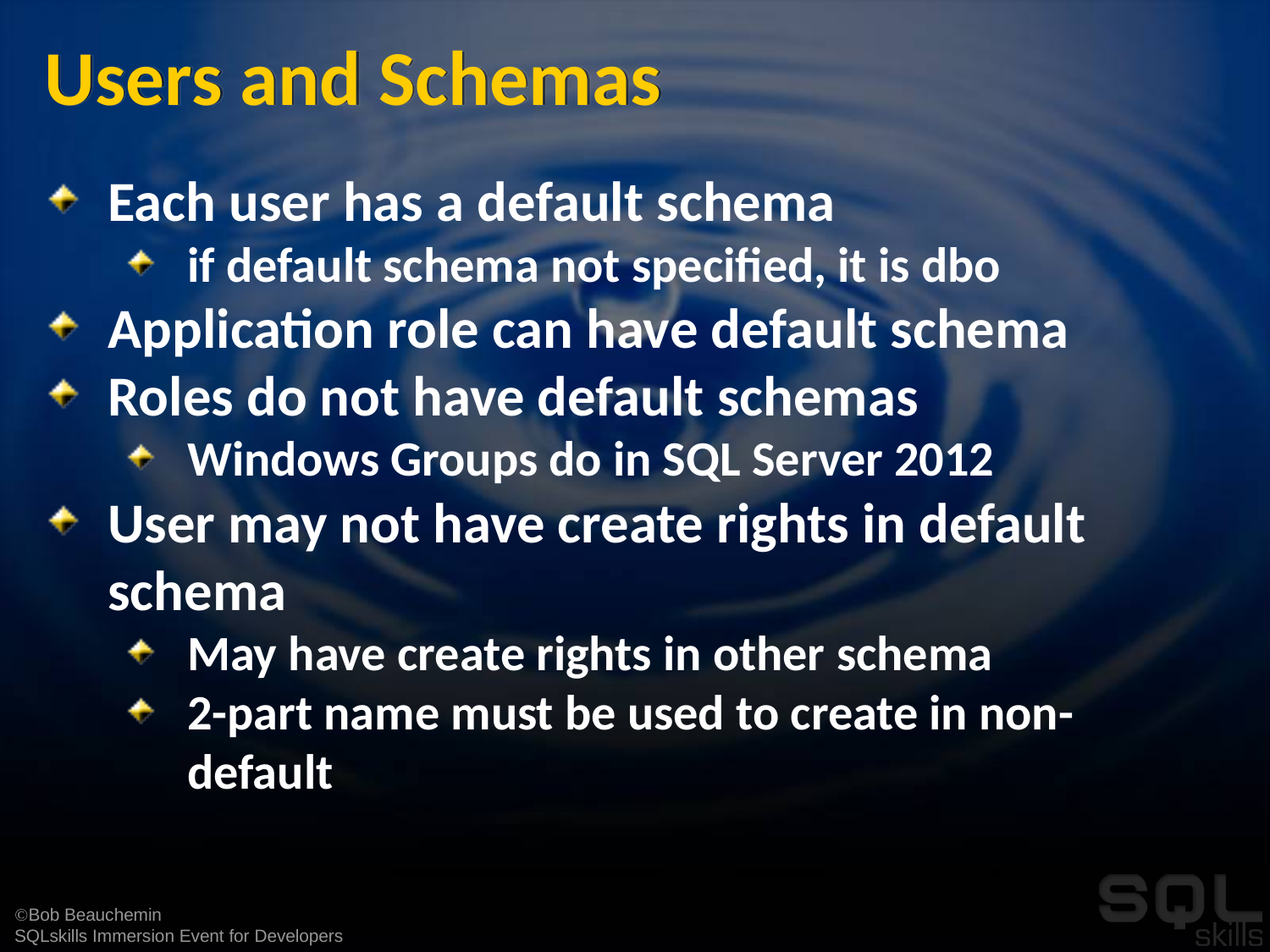

# Users and Schemas
Each user has a default schema
if default schema not specified, it is dbo
Application role can have default schema
Roles do not have default schemas
Windows Groups do in SQL Server 2012
User may not have create rights in default schema
May have create rights in other schema
2-part name must be used to create in non-default